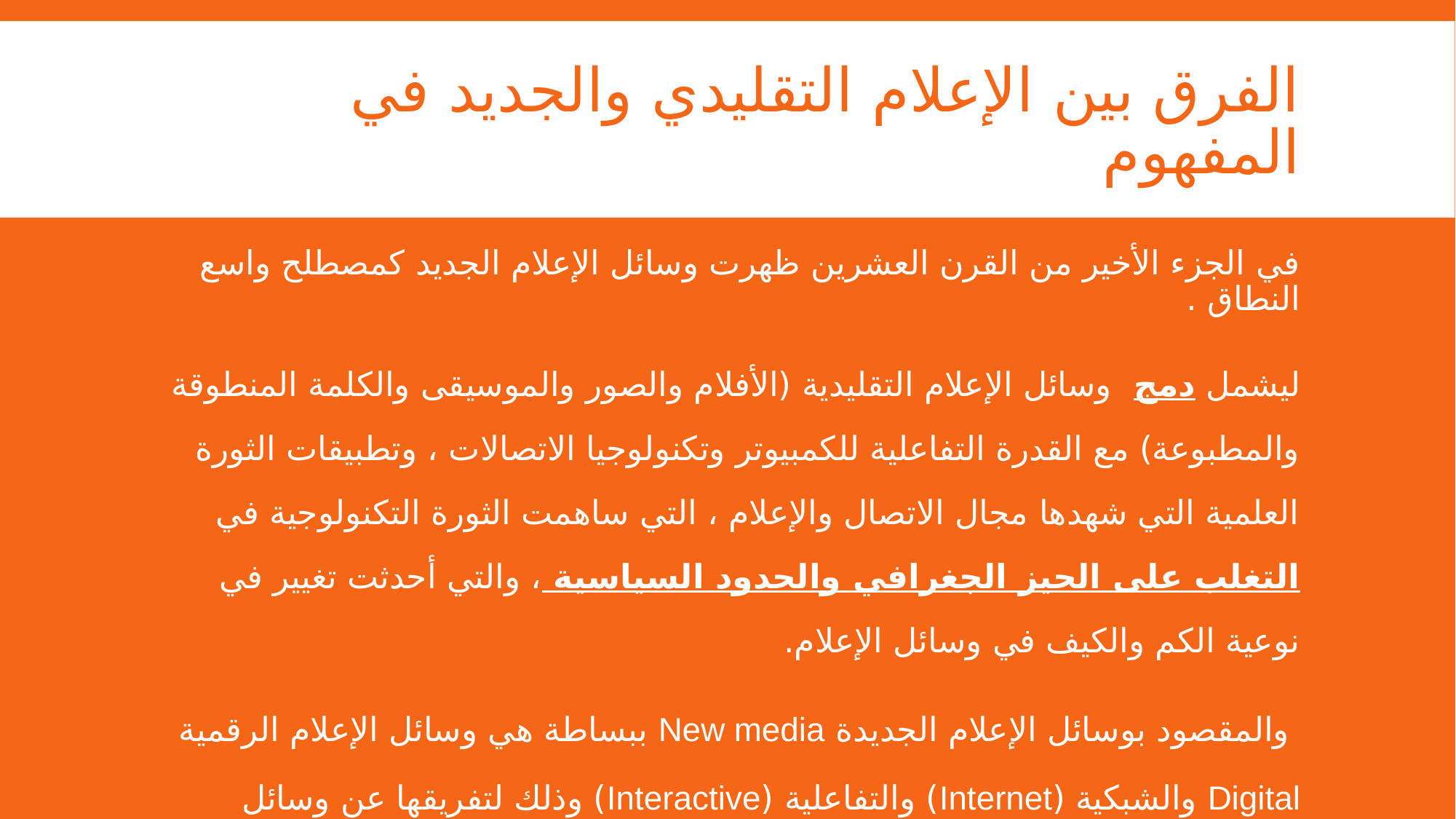

# الفرق بين الإعلام التقليدي والجديد في المفهوم
في الجزء الأخير من القرن العشرين ظهرت وسائل الإعلام الجديد كمصطلح واسع النطاق .
ليشمل دمج  وسائل الإعلام التقليدية (الأفلام والصور والموسيقى والكلمة المنطوقة والمطبوعة) مع القدرة التفاعلية للكمبيوتر وتكنولوجيا الاتصالات ، وتطبيقات الثورة العلمية التي شهدها مجال الاتصال والإعلام ، التي ساهمت الثورة التكنولوجية في التغلب على الحيز الجغرافي والحدود السياسية ، والتي أحدثت تغيير في نوعية الكم والكيف في وسائل الإعلام.
 والمقصود بوسائل الإعلام الجديدة New media ببساطة هي وسائل الإعلام الرقمية Digital والشبكية (Internet) والتفاعلية (Interactive) وذلك لتفريقها عن وسائل الإعلام التقليدية (المطبوعة والمسموعة والمرئية)